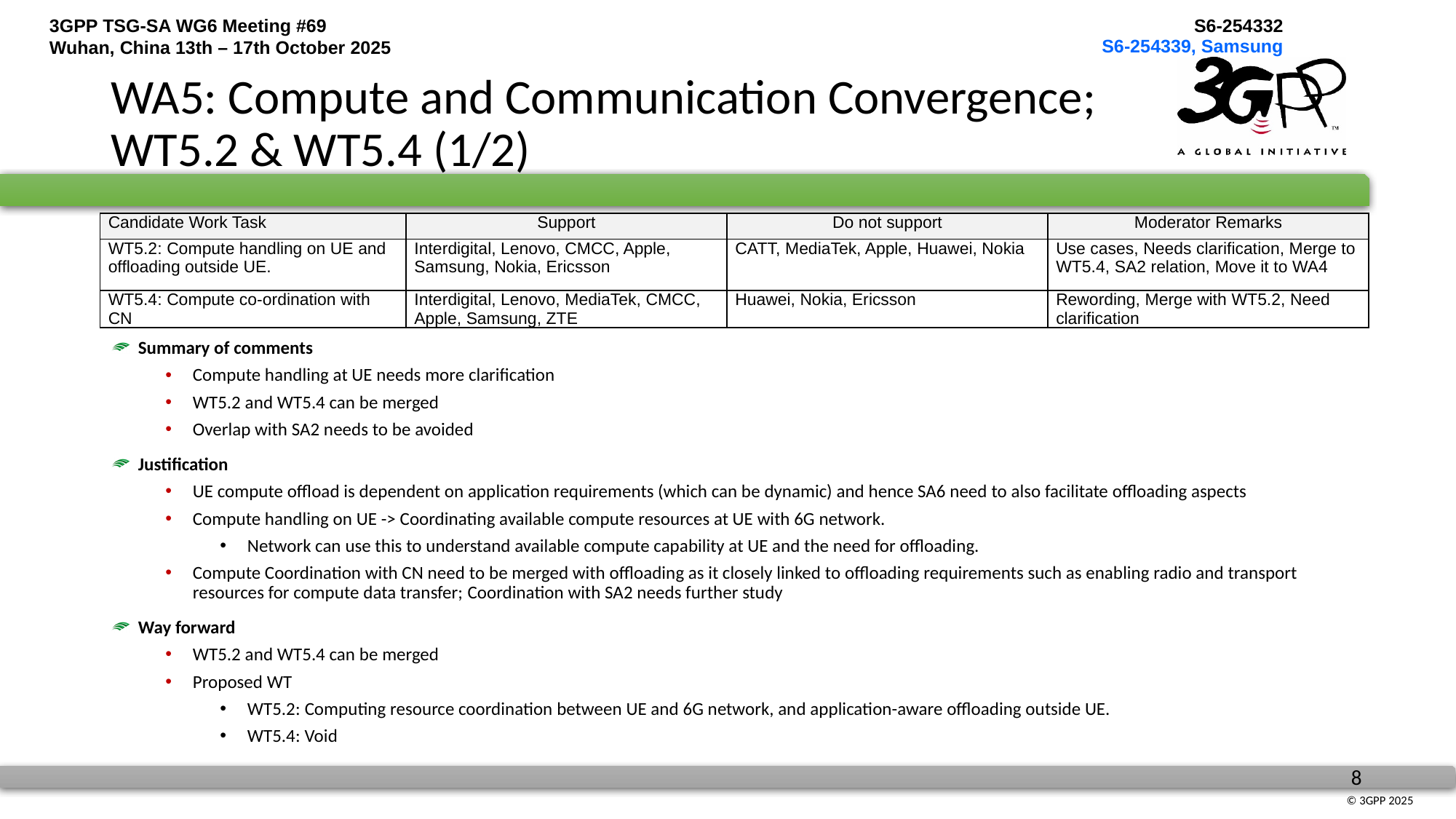

S6-254339, Samsung
# WA5: Compute and Communication Convergence; WT5.2 & WT5.4 (1/2)
| Candidate Work Task | Support | Do not support | Moderator Remarks |
| --- | --- | --- | --- |
| WT5.2: Compute handling on UE and offloading outside UE. | Interdigital, Lenovo, CMCC, Apple, Samsung, Nokia, Ericsson | CATT, MediaTek, Apple, Huawei, Nokia | Use cases, Needs clarification, Merge to WT5.4, SA2 relation, Move it to WA4 |
| WT5.4: Compute co-ordination with CN | Interdigital, Lenovo, MediaTek, CMCC, Apple, Samsung, ZTE | Huawei, Nokia, Ericsson | Rewording, Merge with WT5.2, Need clarification |
Summary of comments
Compute handling at UE needs more clarification
WT5.2 and WT5.4 can be merged
Overlap with SA2 needs to be avoided
Justification
UE compute offload is dependent on application requirements (which can be dynamic) and hence SA6 need to also facilitate offloading aspects
Compute handling on UE -> Coordinating available compute resources at UE with 6G network.
Network can use this to understand available compute capability at UE and the need for offloading.
Compute Coordination with CN need to be merged with offloading as it closely linked to offloading requirements such as enabling radio and transport resources for compute data transfer; Coordination with SA2 needs further study
Way forward
WT5.2 and WT5.4 can be merged
Proposed WT
WT5.2: Computing resource coordination between UE and 6G network, and application-aware offloading outside UE.
WT5.4: Void